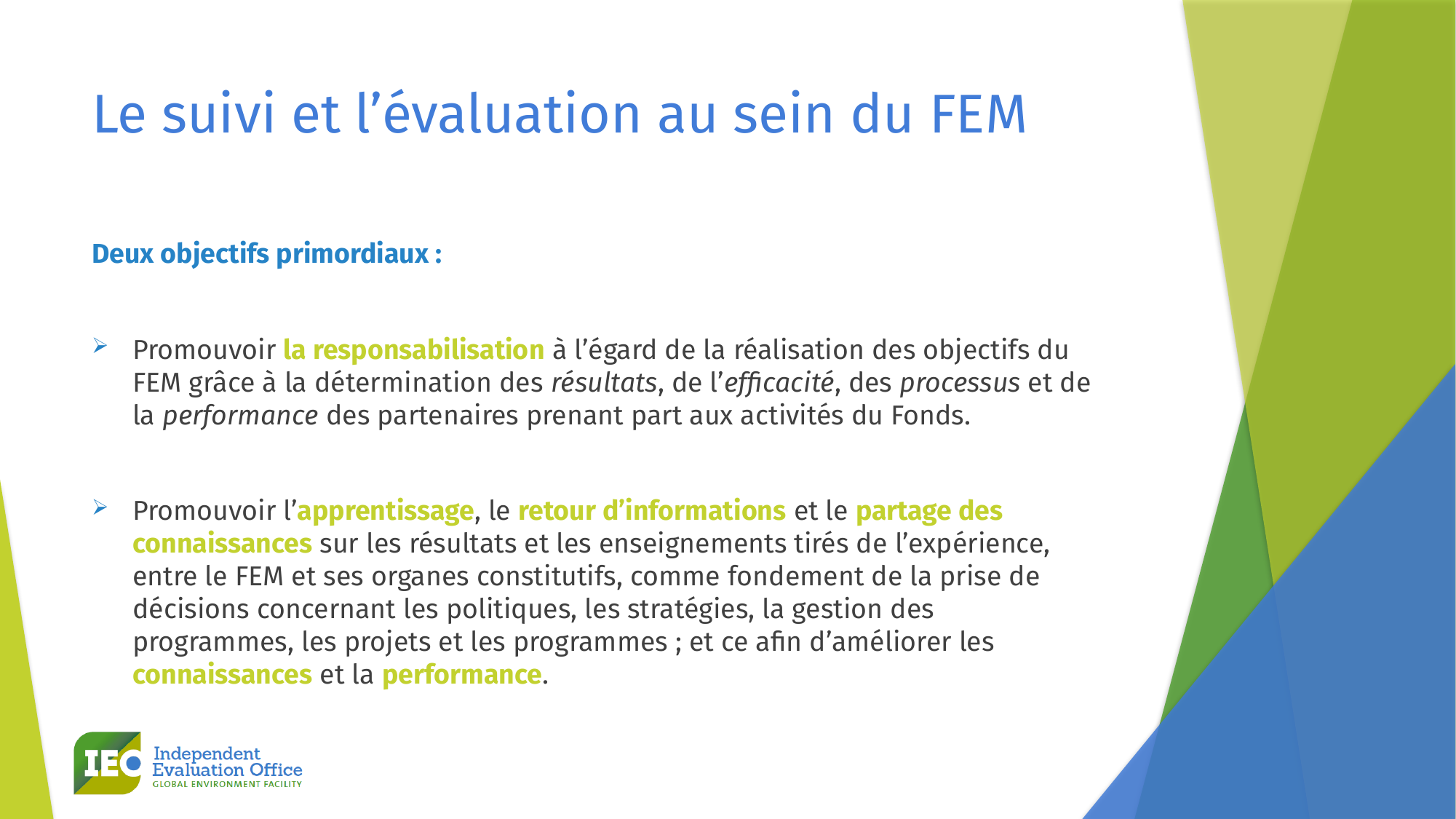

# Le suivi et l’évaluation au sein du FEM
Deux objectifs primordiaux :

Promouvoir la responsabilisation à l’égard de la réalisation des objectifs du FEM grâce à la détermination des résultats, de l’efficacité, des processus et de la performance des partenaires prenant part aux activités du Fonds.

Promouvoir l’apprentissage, le retour d’informations et le partage des connaissances sur les résultats et les enseignements tirés de l’expérience, entre le FEM et ses organes constitutifs, comme fondement de la prise de décisions concernant les politiques, les stratégies, la gestion des programmes, les projets et les programmes ; et ce afin d’améliorer les connaissances et la performance.